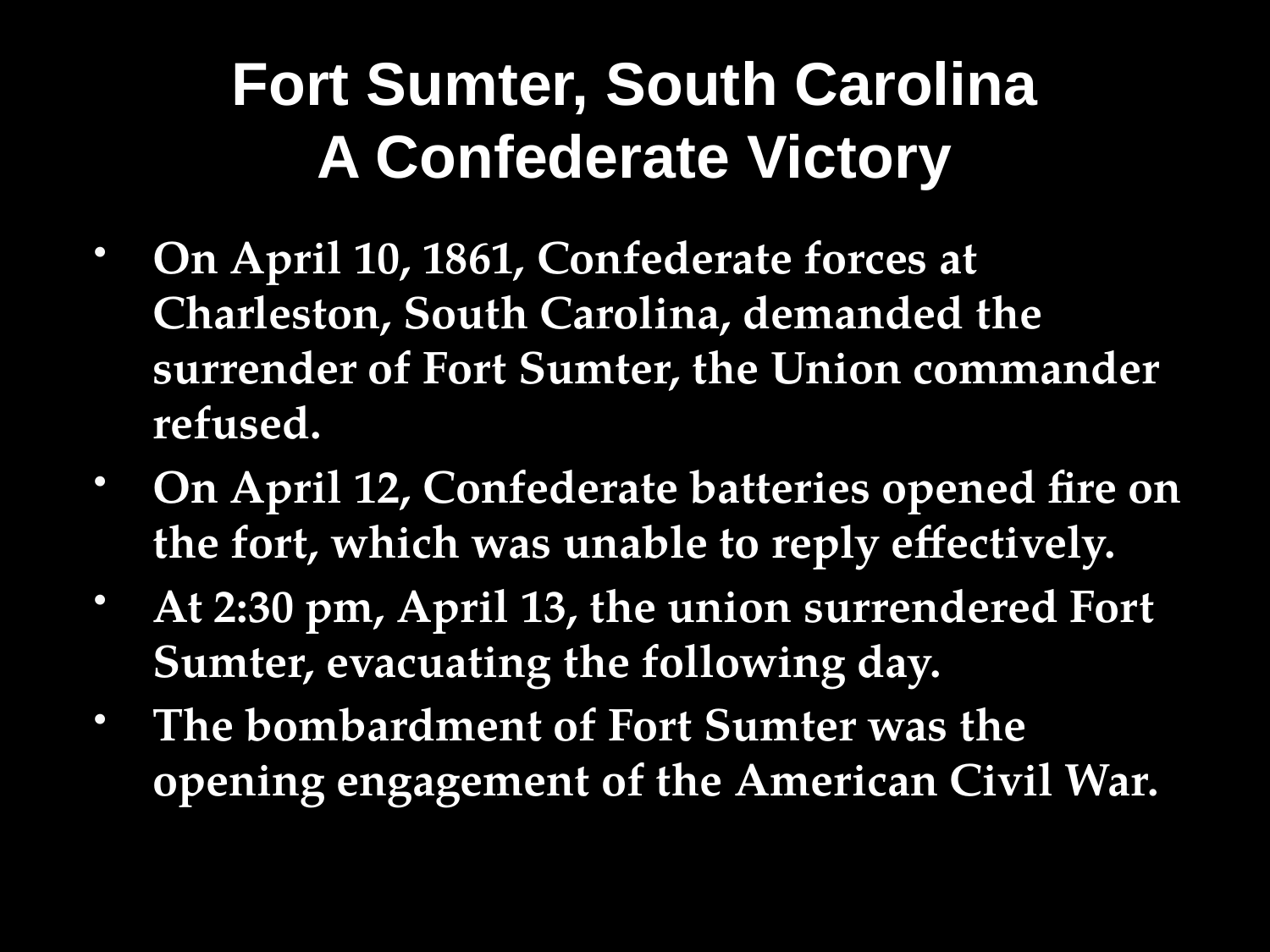

# Fort Sumter, South Carolina A Confederate Victory
On April 10, 1861, Confederate forces at Charleston, South Carolina, demanded the surrender of Fort Sumter, the Union commander refused.
On April 12, Confederate batteries opened fire on the fort, which was unable to reply effectively.
At 2:30 pm, April 13, the union surrendered Fort Sumter, evacuating the following day.
The bombardment of Fort Sumter was the opening engagement of the American Civil War.